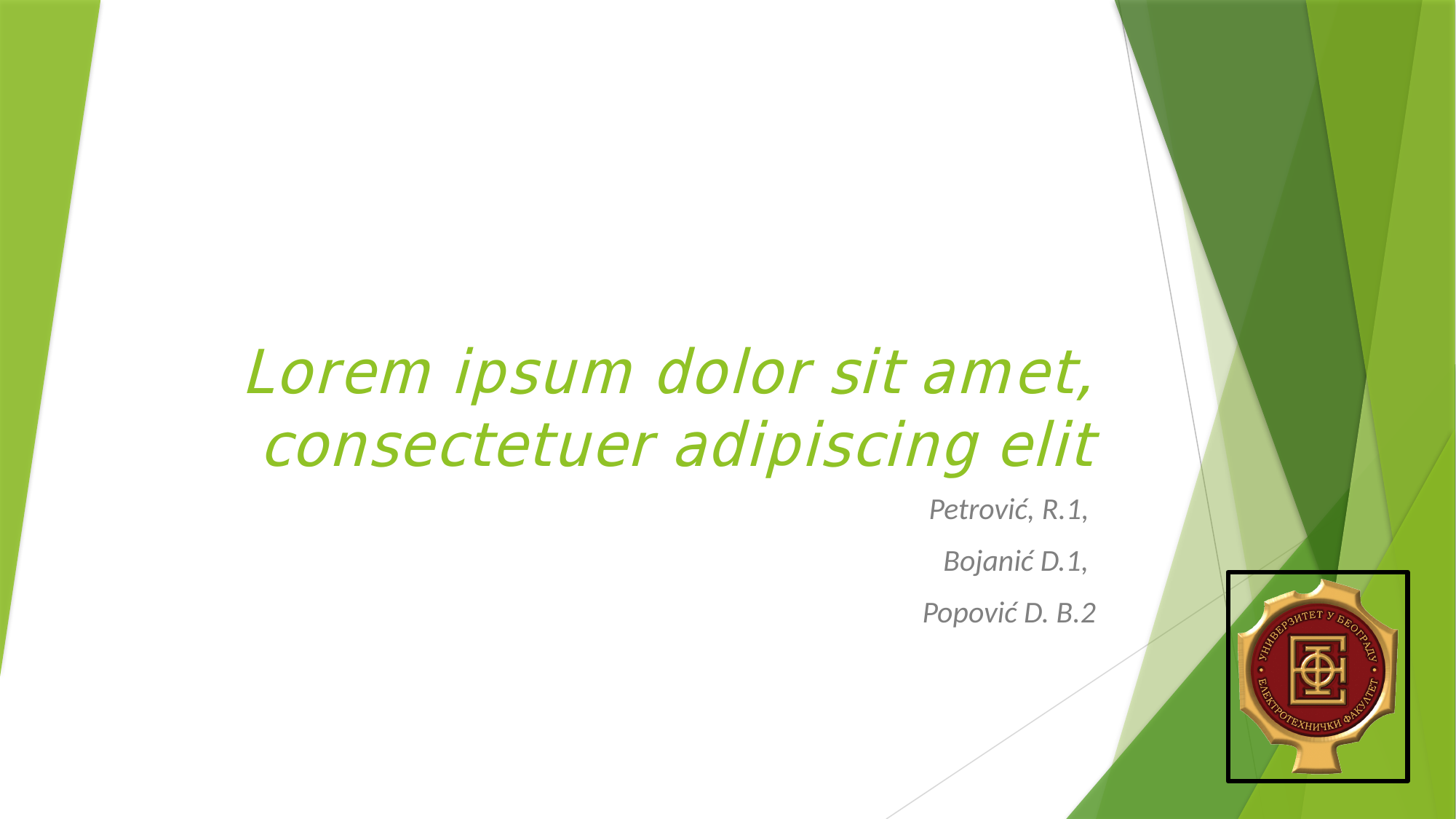

# Lorem ipsum dolor sit amet, consectetuer adipiscing elit
Petrović, R.1,
Bojanić D.1,
Popović D. B.2